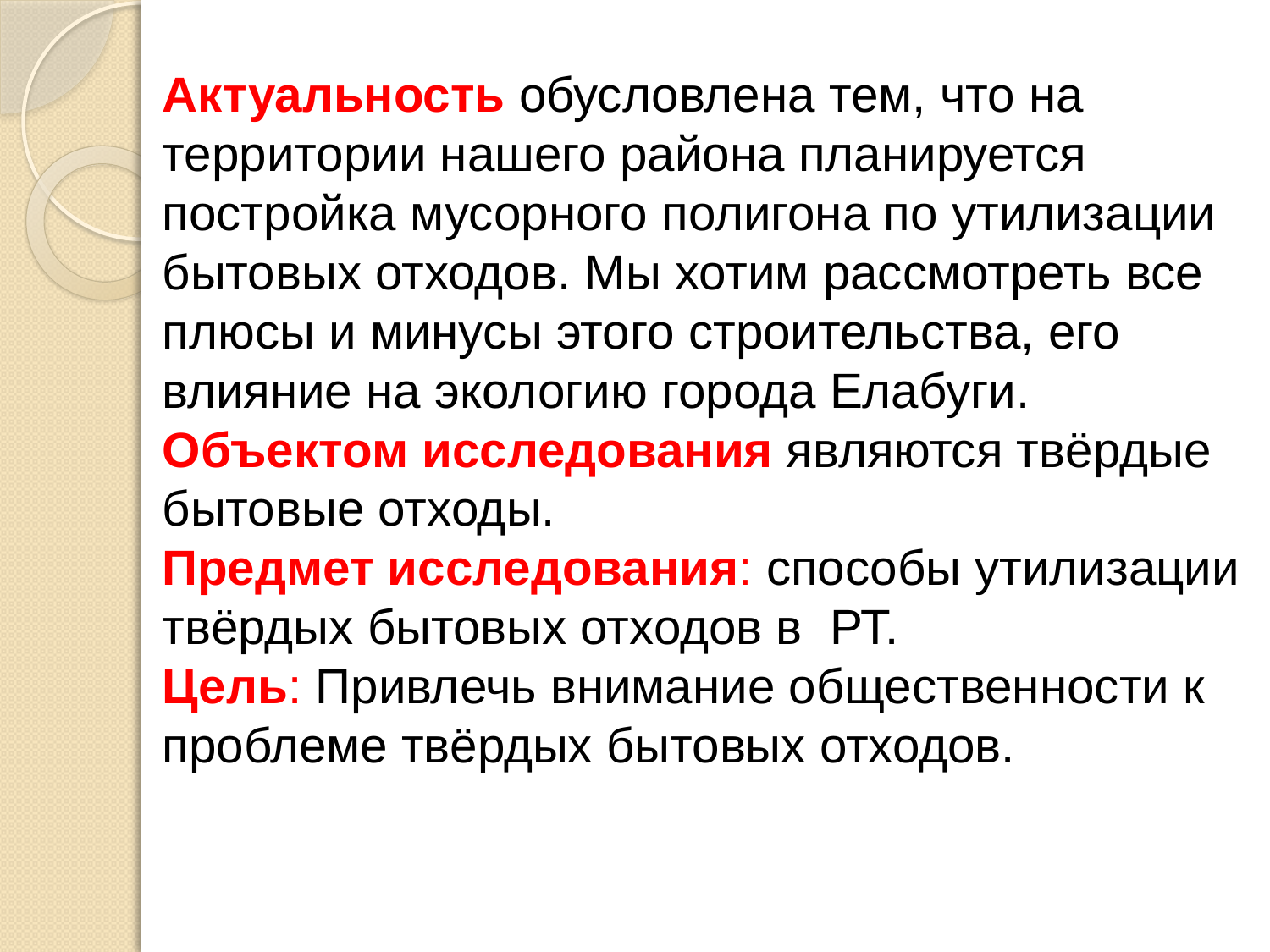

#
Актуальность обусловлена тем, что на территории нашего района планируется постройка мусорного полигона по утилизации бытовых отходов. Мы хотим рассмотреть все плюсы и минусы этого строительства, его влияние на экологию города Елабуги.
Объектом исследования являются твёрдые бытовые отходы.
Предмет исследования: способы утилизации твёрдых бытовых отходов в  РТ.
Цель: Привлечь внимание общественности к проблеме твёрдых бытовых отходов.